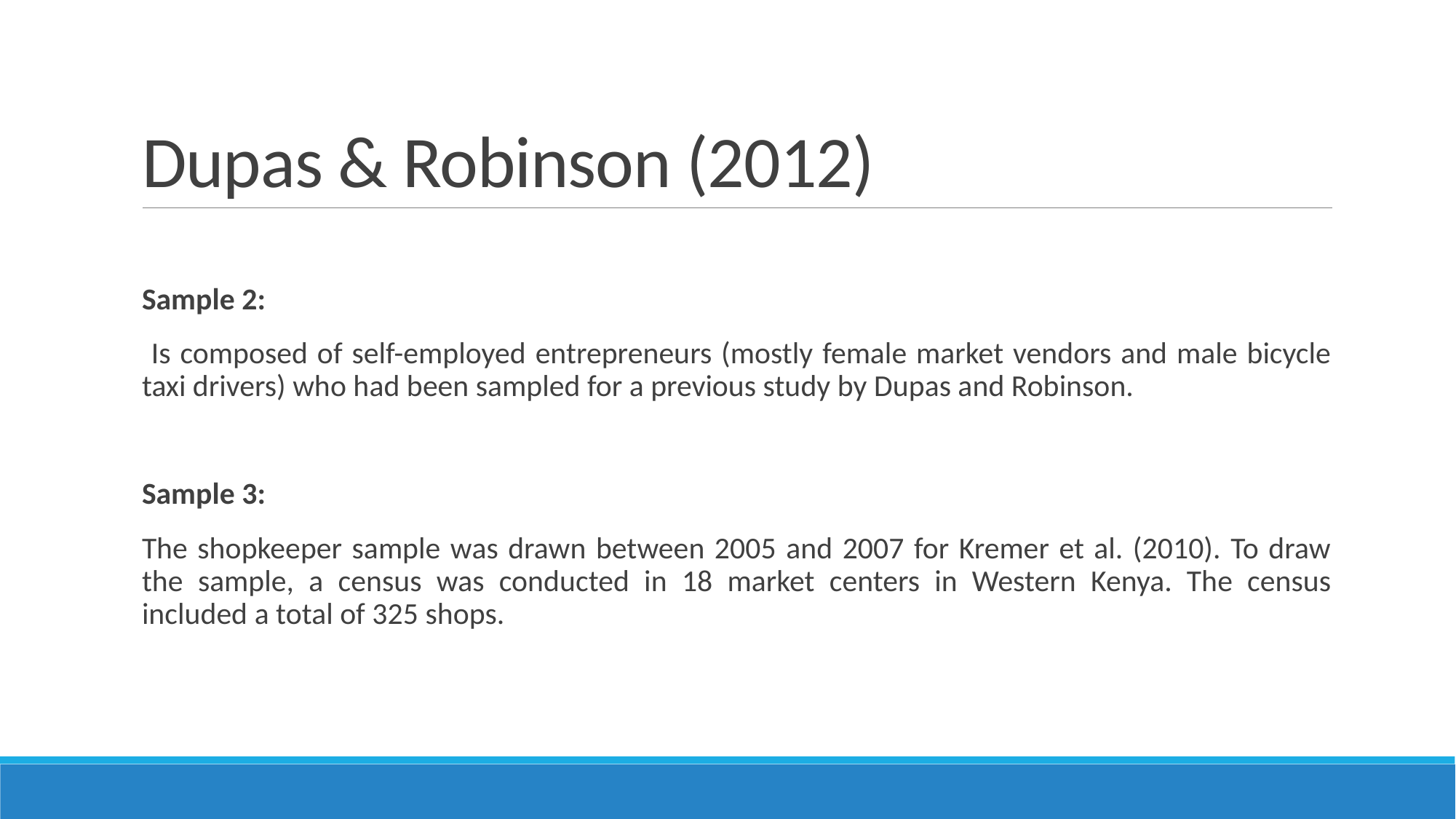

# Dupas & Robinson (2012)

Sample 2:
 Is composed of self-employed entrepreneurs (mostly female market vendors and male bicycle taxi drivers) who had been sampled for a previous study by Dupas and Robinson.

Sample 3:
The shopkeeper sample was drawn between 2005 and 2007 for Kremer et al. (2010). To draw the sample, a census was conducted in 18 market centers in Western Kenya. The census included a total of 325 shops.